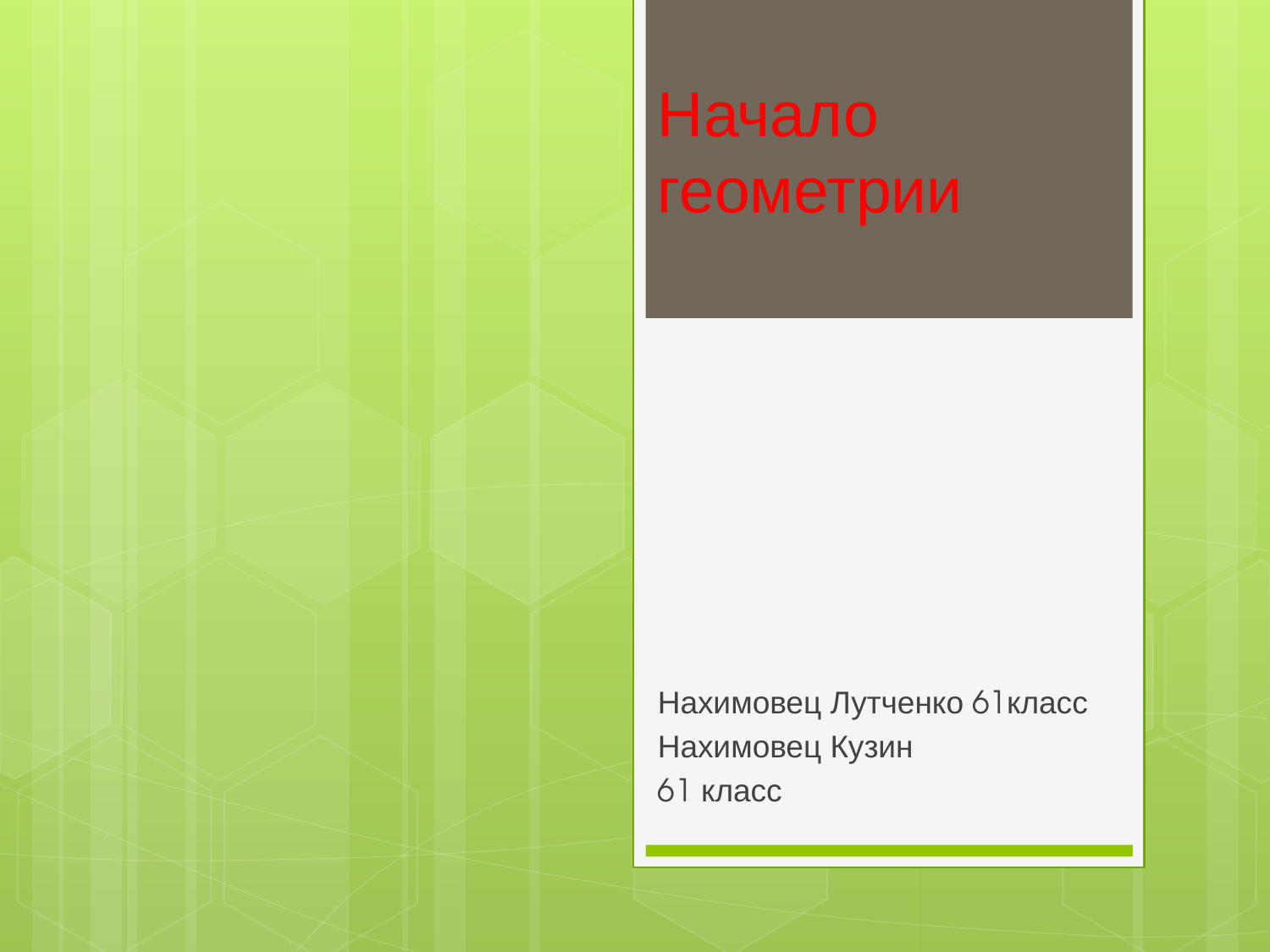

# Начало геометрии
Нахимовец Лутченко 61класс
Нахимовец Кузин
61 класс